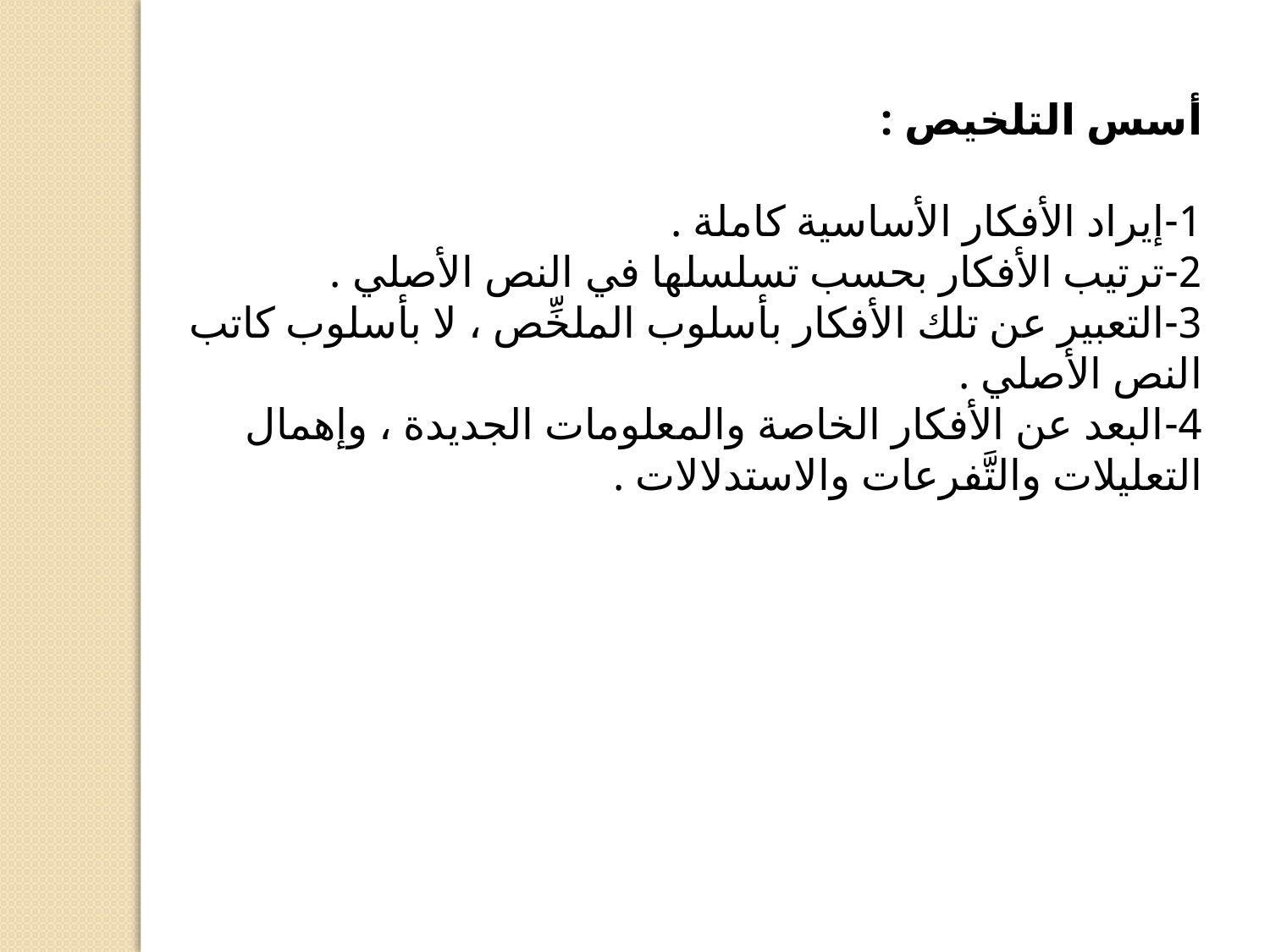

أسس التلخيص :

1-إيراد الأفكار الأساسية كاملة .
2-ترتيب الأفكار بحسب تسلسلها في النص الأصلي .
3-التعبير عن تلك الأفكار بأسلوب الملخِّص ، لا بأسلوب كاتب النص الأصلي .
4-البعد عن الأفكار الخاصة والمعلومات الجديدة ، وإهمال التعليلات والتَّفرعات والاستدلالات .